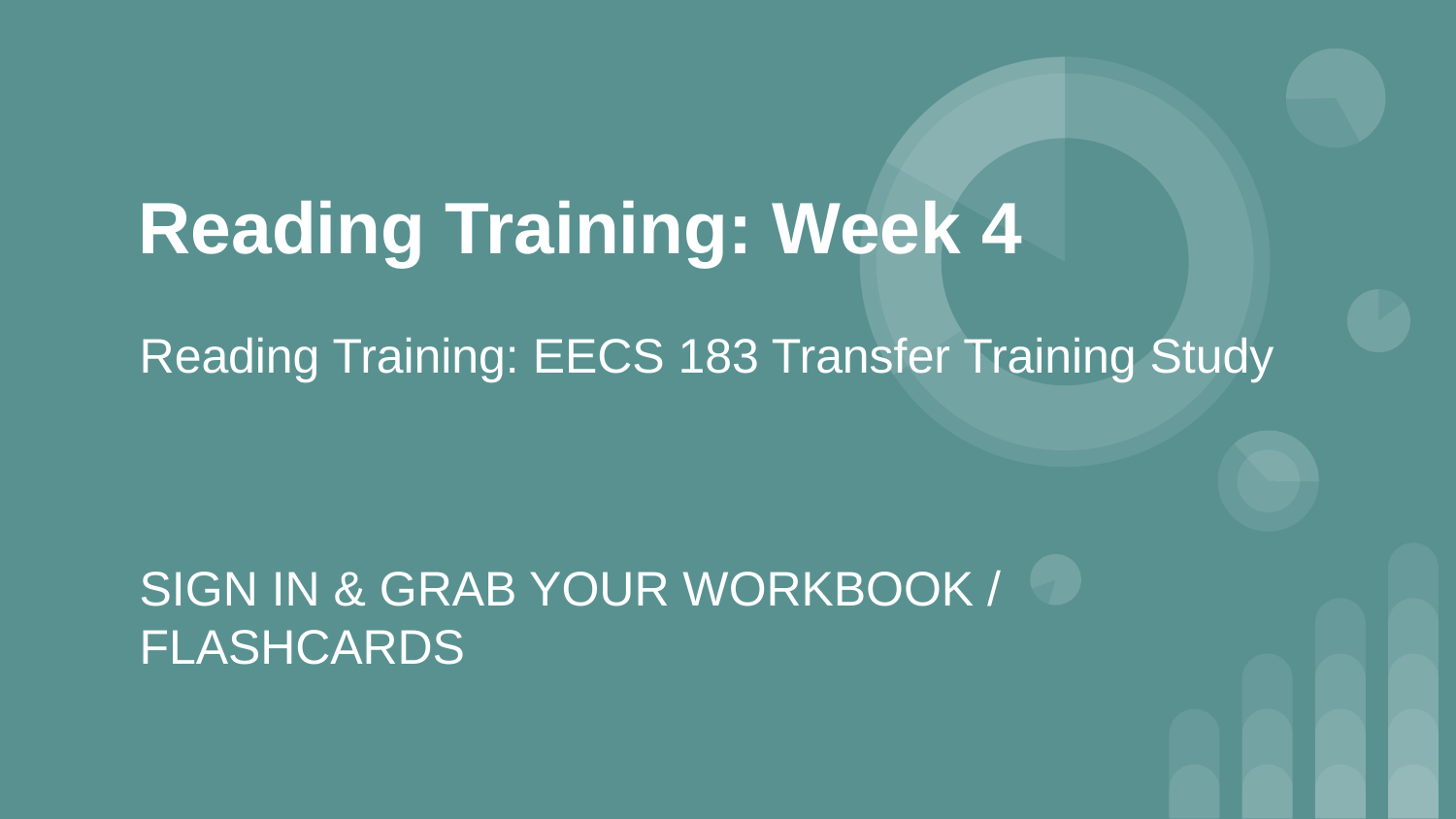

# Reading Training: Week 4
Reading Training: EECS 183 Transfer Training Study

SIGN IN & GRAB YOUR WORKBOOK / FLASHCARDS